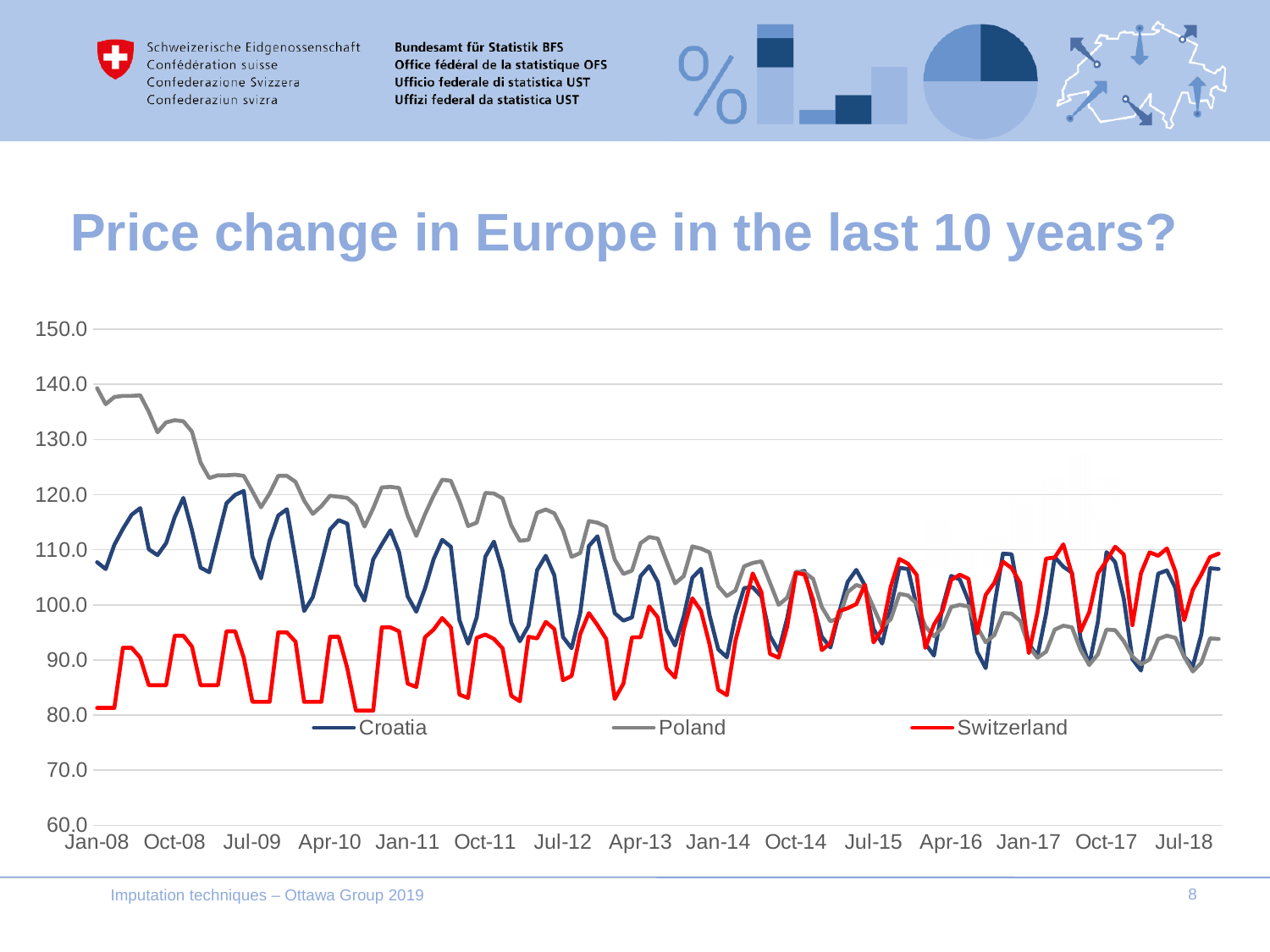

# Price change in Europe in the last 10 years?

### Chart

| Category | Croatia | Poland | Switzerland |
|---|---|---|---|
| Jan-08 | 107.73 | 139.3 | 81.3 |
| Feb-08 | 106.49 | 136.4 | 81.3 |
| Mar-08 | 110.89 | 137.7 | 81.3 |
| Apr-08 | 113.79 | 137.9 | 92.2 |
| May-08 | 116.34 | 137.9 | 92.2 |
| Jun-08 | 117.55 | 138.0 | 90.4 |
| Jul-08 | 110.07 | 135.0 | 85.4 |
| Aug-08 | 109.01 | 131.3 | 85.4 |
| Sep-08 | 111.18 | 133.1 | 85.4 |
| Oct-08 | 115.95 | 133.5 | 94.4 |
| Nov-08 | 119.4 | 133.3 | 94.4 |
| Dec-08 | 113.51 | 131.4 | 92.4 |
| Jan-09 | 106.74 | 125.8 | 85.4 |
| Feb-09 | 105.92 | 123.0 | 85.4 |
| Mar-09 | 112.25 | 123.5 | 85.4 |
| Apr-09 | 118.43 | 123.5 | 95.2 |
| May-09 | 119.94 | 123.6 | 95.2 |
| Jun-09 | 120.67 | 123.4 | 90.4 |
| Jul-09 | 108.77 | 120.6 | 82.4 |
| Aug-09 | 104.8 | 117.7 | 82.4 |
| Sep-09 | 111.69 | 120.2 | 82.4 |
| Oct-09 | 116.19 | 123.4 | 95.0 |
| Nov-09 | 117.34 | 123.4 | 95.0 |
| Dec-09 | 108.27 | 122.3 | 93.3 |
| Jan-10 | 98.87 | 118.9 | 82.4 |
| Feb-10 | 101.41 | 116.5 | 82.4 |
| Mar-10 | 107.39 | 117.9 | 82.4 |
| Apr-10 | 113.67 | 119.8 | 94.2 |
| May-10 | 115.37 | 119.6 | 94.2 |
| Jun-10 | 114.73 | 119.4 | 88.5 |
| Jul-10 | 103.64 | 118.0 | 80.8 |
| Aug-10 | 100.77 | 114.2 | 80.8 |
| Sep-10 | 108.26 | 117.5 | 80.8 |
| Oct-10 | 110.95 | 121.3 | 95.9 |
| Nov-10 | 113.53 | 121.4 | 95.9 |
| Dec-10 | 109.56 | 121.2 | 95.2 |
| Jan-11 | 101.52 | 116.2 | 85.7 |
| Feb-11 | 98.74 | 112.5 | 85.1 |
| Mar-11 | 102.94 | 116.4 | 94.1 |
| Apr-11 | 108.28 | 119.8 | 95.5 |
| May-11 | 111.79 | 122.7 | 97.6 |
| Jun-11 | 110.54 | 122.5 | 95.9 |
| Jul-11 | 97.22 | 118.8 | 83.7 |
| Aug-11 | 92.95 | 114.3 | 83.1 |
| Sep-11 | 97.72 | 114.9 | 94.0 |
| Oct-11 | 108.74 | 120.3 | 94.6 |
| Nov-11 | 111.47 | 120.2 | 93.8 |
| Dec-11 | 106.13 | 119.3 | 92.1 |
| Jan-12 | 96.78 | 114.4 | 83.5 |
| Feb-12 | 93.38 | 111.6 | 82.5 |
| Mar-12 | 96.19 | 111.8 | 94.2 |
| Apr-12 | 106.28 | 116.7 | 93.9 |
| May-12 | 108.9 | 117.3 | 96.9 |
| Jun-12 | 105.34 | 116.6 | 95.6 |
| Jul-12 | 94.15 | 113.5 | 86.3 |
| Aug-12 | 92.11 | 108.7 | 87.1 |
| Sep-12 | 98.53 | 109.4 | 94.7 |
| Oct-12 | 110.67 | 115.2 | 98.5 |
| Nov-12 | 112.44 | 114.9 | 96.3 |
| Dec-12 | 105.75 | 114.2 | 93.8 |
| Jan-13 | 98.47 | 108.2 | 82.9 |
| Feb-13 | 97.13 | 105.6 | 85.7 |
| Mar-13 | 97.71 | 106.2 | 94.1 |
| Apr-13 | 105.22 | 111.2 | 94.1 |
| May-13 | 107.02 | 112.3 | 99.7 |
| Jun-13 | 104.13 | 112.0 | 97.7 |
| Jul-13 | 95.5 | 107.9 | 88.5 |
| Aug-13 | 92.62 | 103.9 | 86.8 |
| Sep-13 | 97.9 | 105.2 | 95.5 |
| Oct-13 | 104.91 | 110.6 | 101.2 |
| Nov-13 | 106.55 | 110.2 | 98.9 |
| Dec-13 | 98.06 | 109.5 | 92.8 |
| Jan-14 | 91.93 | 103.4 | 84.6 |
| Feb-14 | 90.48 | 101.6 | 83.6 |
| Mar-14 | 97.97 | 102.6 | 93.5 |
| Apr-14 | 103.05 | 107.0 | 99.5 |
| May-14 | 103.19 | 107.6 | 105.7 |
| Jun-14 | 101.5 | 107.9 | 102.3 |
| Jul-14 | 94.36 | 104.0 | 91.1 |
| Aug-14 | 91.59 | 100.0 | 90.4 |
| Sep-14 | 97.6 | 101.3 | 96.1 |
| Oct-14 | 105.76 | 106.0 | 105.8 |
| Nov-14 | 106.16 | 105.9 | 105.5 |
| Dec-14 | 100.1 | 104.7 | 100.9 |
| Jan-15 | 94.22 | 99.6 | 91.77 |
| Feb-15 | 92.25 | 97.0 | 93.06 |
| Mar-15 | 98.51 | 97.6 | 98.83 |
| Apr-15 | 104.15 | 102.3 | 99.38 |
| May-15 | 106.34 | 103.6 | 100.14 |
| Jun-15 | 103.54 | 103.1 | 103.64 |
| Jul-15 | 95.62 | 99.5 | 93.18 |
| Aug-15 | 92.97 | 96.0 | 95.51 |
| Sep-15 | 99.5 | 97.4 | 103.31 |
| Oct-15 | 106.73 | 102.0 | 108.31 |
| Nov-15 | 106.49 | 101.7 | 107.45 |
| Dec-15 | 99.69 | 100.2 | 105.42 |
| Jan-16 | 92.97 | 96.1 | 92.18 |
| Feb-16 | 90.79 | 94.3 | 96.4 |
| Mar-16 | 99.62 | 95.9 | 98.91 |
| Apr-16 | 105.24 | 99.6 | 104.53 |
| May-16 | 104.6 | 100.0 | 105.47 |
| Jun-16 | 100.76 | 99.7 | 104.73 |
| Jul-16 | 91.47 | 96.0 | 94.81 |
| Aug-16 | 88.51 | 93.2 | 101.8 |
| Sep-16 | 99.84 | 94.5 | 103.99 |
| Oct-16 | 109.28 | 98.5 | 107.83 |
| Nov-16 | 109.18 | 98.4 | 106.67 |
| Dec-16 | 100.49 | 97.1 | 103.98 |
| Jan-17 | 92.9 | 92.4 | 91.22 |
| Feb-17 | 90.74 | 90.4 | 98.57 |
| Mar-17 | 98.4 | 91.5 | 108.39 |
| Apr-17 | 108.66 | 95.5 | 108.59 |
| May-17 | 106.91 | 96.2 | 110.97 |
| Jun-17 | 105.83 | 95.9 | 105.49 |
| Jul-17 | 93.84 | 91.8 | 95.19 |
| Aug-17 | 89.09 | 89.1 | 98.65 |
| Sep-17 | 96.88 | 91.0 | 105.66 |
| Oct-17 | 109.56 | 95.5 | 108.0 |
| Nov-17 | 107.74 | 95.4 | 110.54 |
| Dec-17 | 101.15 | 93.4 | 109.14 |
| Jan-18 | 90.14 | 90.6 | 96.3 |
| Feb-18 | 88.08 | 89.2 | 105.77 |
| Mar-18 | 96.43 | 90.1 | 109.53 |
| Apr-18 | 105.67 | 93.8 | 108.9 |
| May-18 | 106.24 | 94.4 | 110.23 |
| Jun-18 | 103.01 | 94.0 | 105.99 |
| Jul-18 | 90.62 | 90.6 | 97.19 |
| Aug-18 | 88.86 | 87.9 | 102.72 |
| Sep-18 | 94.7 | 89.5 | 105.53 |
| Oct-18 | 106.64 | 93.9 | 108.67 |
| Nov-18 | 106.5 | 93.8 | 109.29 |